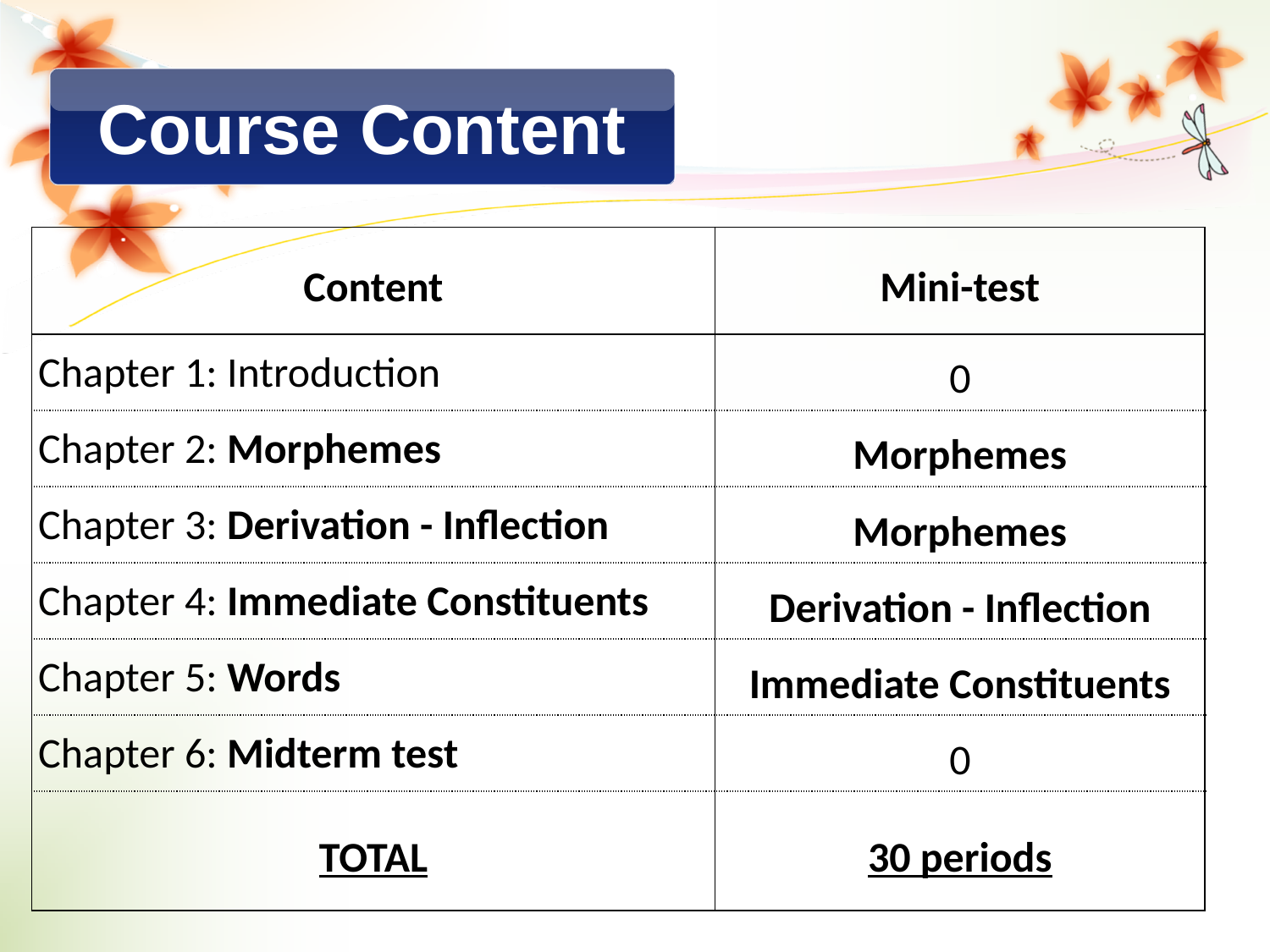

Course Content
| Content | Mini-test |
| --- | --- |
| Chapter 1: Introduction | 0 |
| Chapter 2: Morphemes | Morphemes |
| Chapter 3: Derivation - Inflection | Morphemes |
| Chapter 4: Immediate Constituents | Derivation - Inflection |
| Chapter 5: Words | Immediate Constituents |
| Chapter 6: Midterm test | 0 |
| TOTAL | 30 periods |